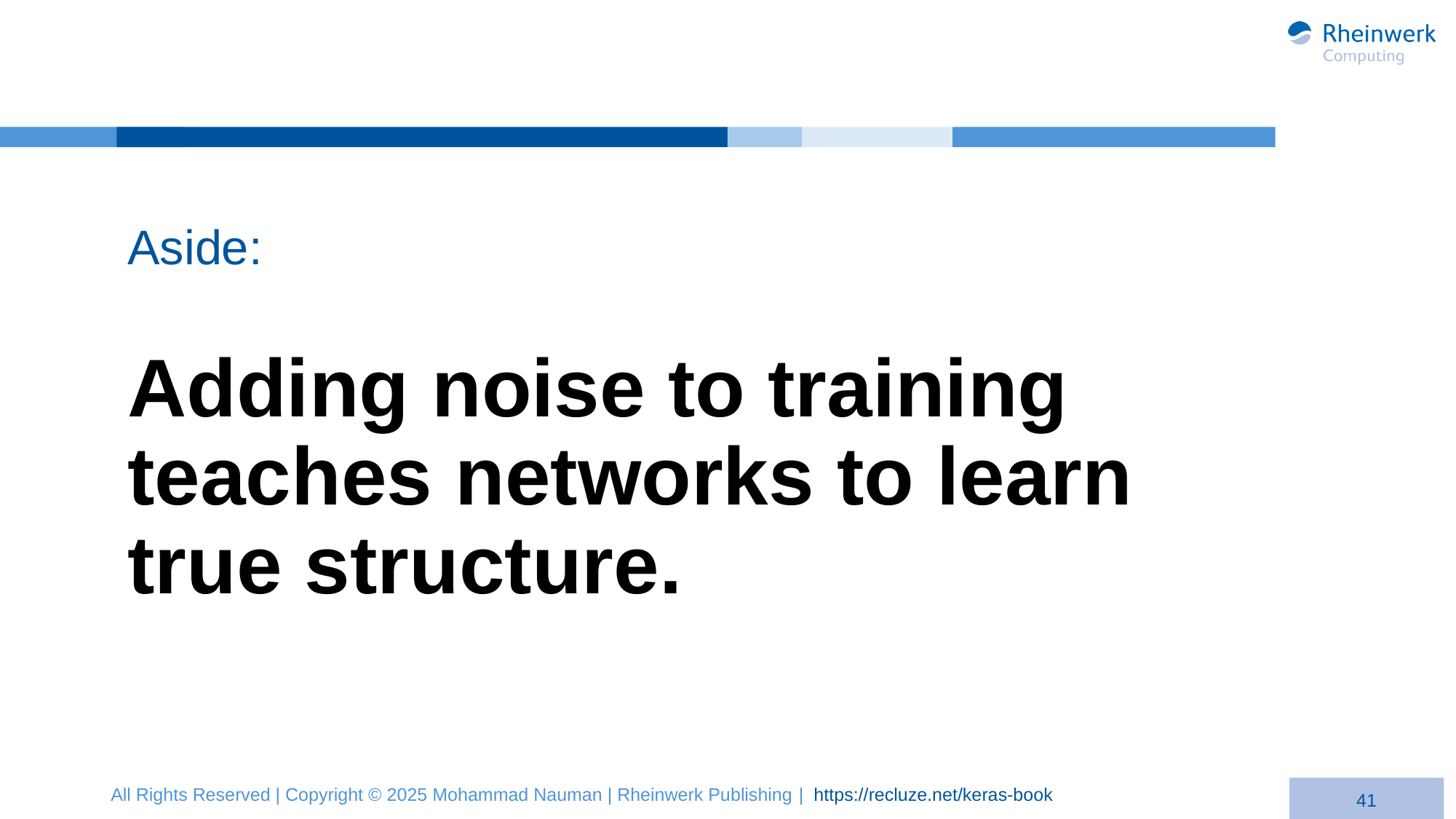

Aside:
# Adding noise to training teaches networks to learn true structure.